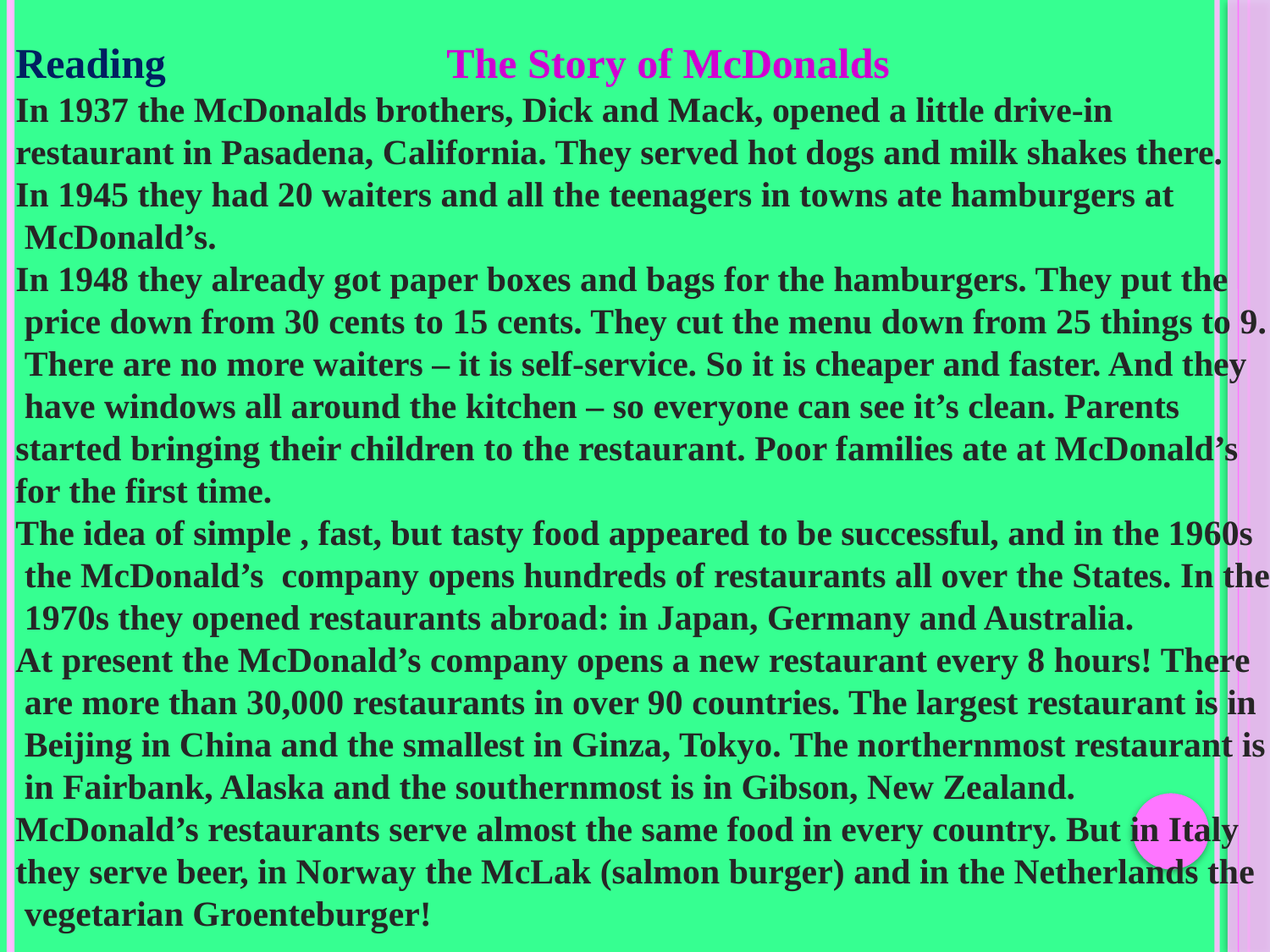

Reading                               The Story of McDonalds
In 1937 the McDonalds brothers, Dick and Mack, opened a little drive-in
restaurant in Pasadena, California. They served hot dogs and milk shakes there.
In 1945 they had 20 waiters and all the teenagers in towns ate hamburgers at
 McDonald’s.
In 1948 they already got paper boxes and bags for the hamburgers. They put the
 price down from 30 cents to 15 cents. They cut the menu down from 25 things to 9.
 There are no more waiters – it is self-service. So it is cheaper and faster. And they
 have windows all around the kitchen – so everyone can see it’s clean. Parents
started bringing their children to the restaurant. Poor families ate at McDonald’s
for the first time.
The idea of simple , fast, but tasty food appeared to be successful, and in the 1960s
 the McDonald’s  company opens hundreds of restaurants all over the States. In the
 1970s they opened restaurants abroad: in Japan, Germany and Australia.
At present the McDonald’s company opens a new restaurant every 8 hours! There
 are more than 30,000 restaurants in over 90 countries. The largest restaurant is in
 Beijing in China and the smallest in Ginza, Tokyo. The northernmost restaurant is
 in Fairbank, Alaska and the southernmost is in Gibson, New Zealand.
McDonald’s restaurants serve almost the same food in every country. But in Italy
they serve beer, in Norway the McLak (salmon burger) and in the Netherlands the
 vegetarian Groenteburger!